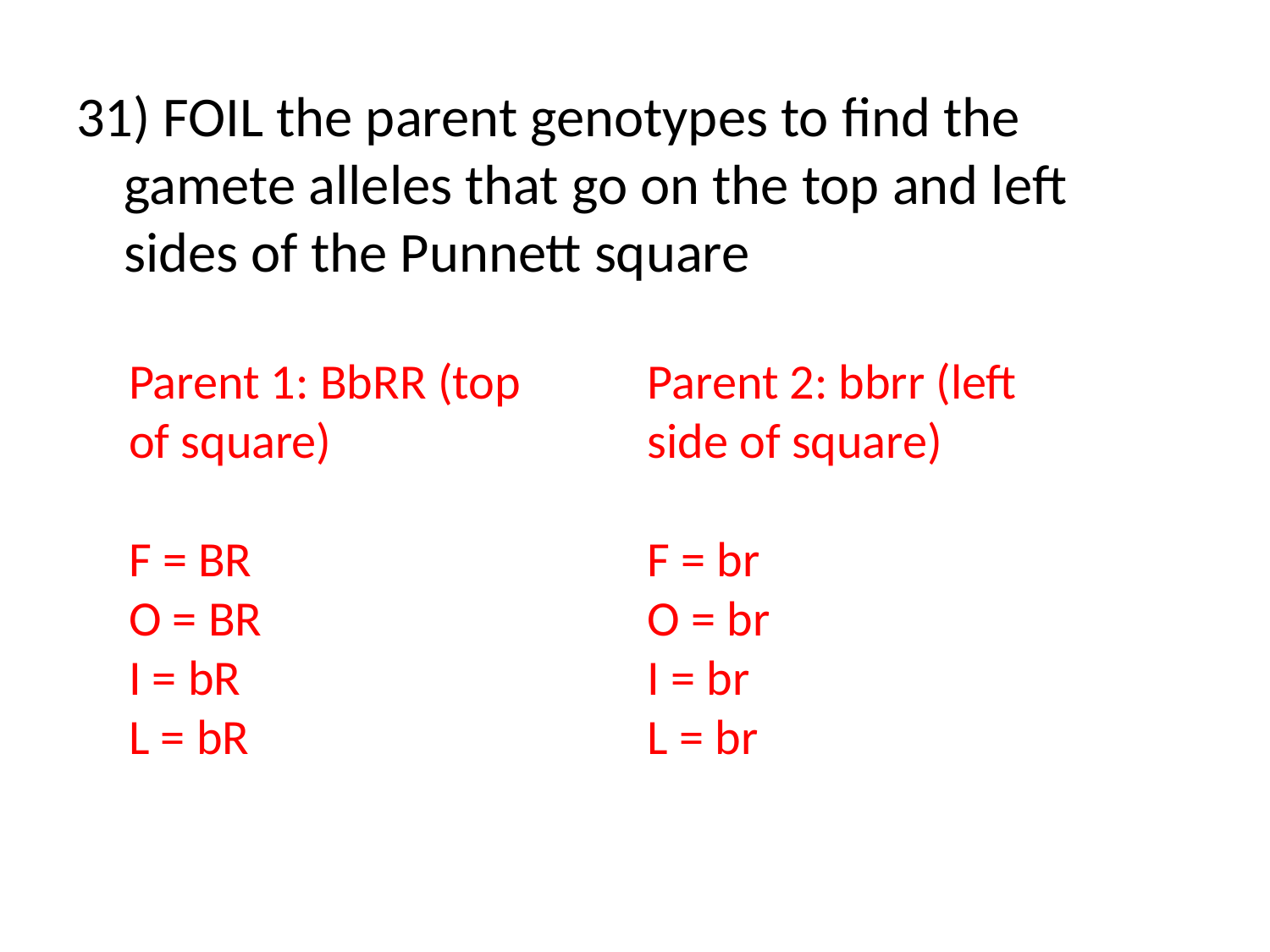

31) FOIL the parent genotypes to find the gamete alleles that go on the top and left sides of the Punnett square

Parent 1: BbRR (top of square)

F = BR
O = BR
I = bR
L = bR

Parent 2: bbrr (left side of square)

F = br
O = br
I = br
L = br